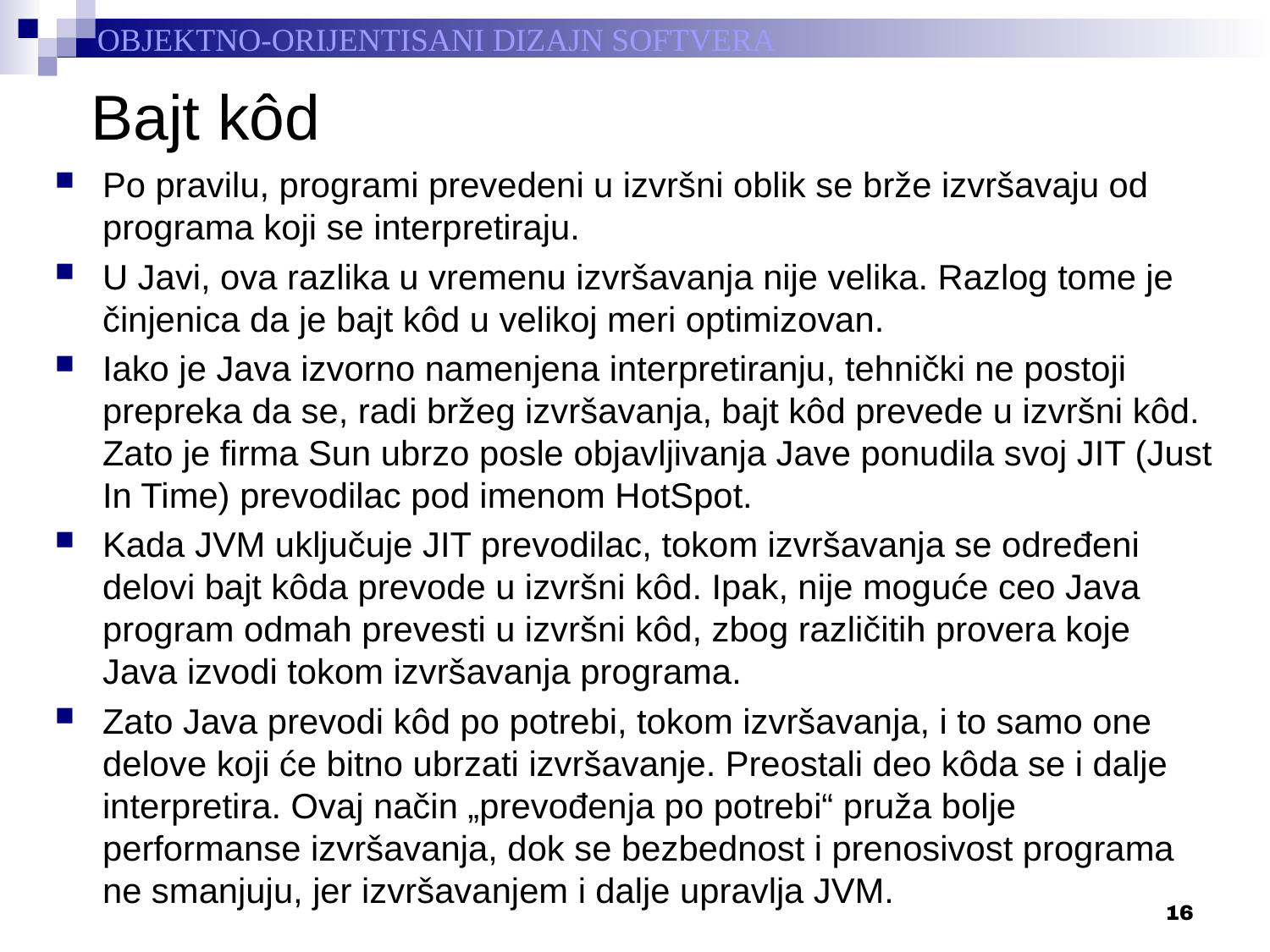

# Bajt kôd
Po pravilu, programi prevedeni u izvršni oblik se brže izvršavaju od programa koji se interpretiraju.
U Javi, ova razlika u vremenu izvršavanja nije velika. Razlog tome je činjenica da je bajt kôd u velikoj meri optimizovan.
Iako je Java izvorno namenjena interpretiranju, tehnički ne postoji prepreka da se, radi bržeg izvršavanja, bajt kôd prevede u izvršni kôd. Zato je firma Sun ubrzo posle objavljivanja Jave ponudila svoj JIT (Just In Time) prevodilac pod imenom HotSpot.
Kada JVM uključuje JIT prevodilac, tokom izvršavanja se određeni delovi bajt kôda prevode u izvršni kôd. Ipak, nije moguće ceo Java program odmah prevesti u izvršni kôd, zbog različitih provera koje Java izvodi tokom izvršavanja programa.
Zato Java prevodi kôd po potrebi, tokom izvršavanja, i to samo one delove koji će bitno ubrzati izvršavanje. Preostali deo kôda se i dalje interpretira. Ovaj način „prevođenja po potrebi“ pruža bolje performanse izvršavanja, dok se bezbednost i prenosivost programa ne smanjuju, jer izvršavanjem i dalje upravlja JVM.
16